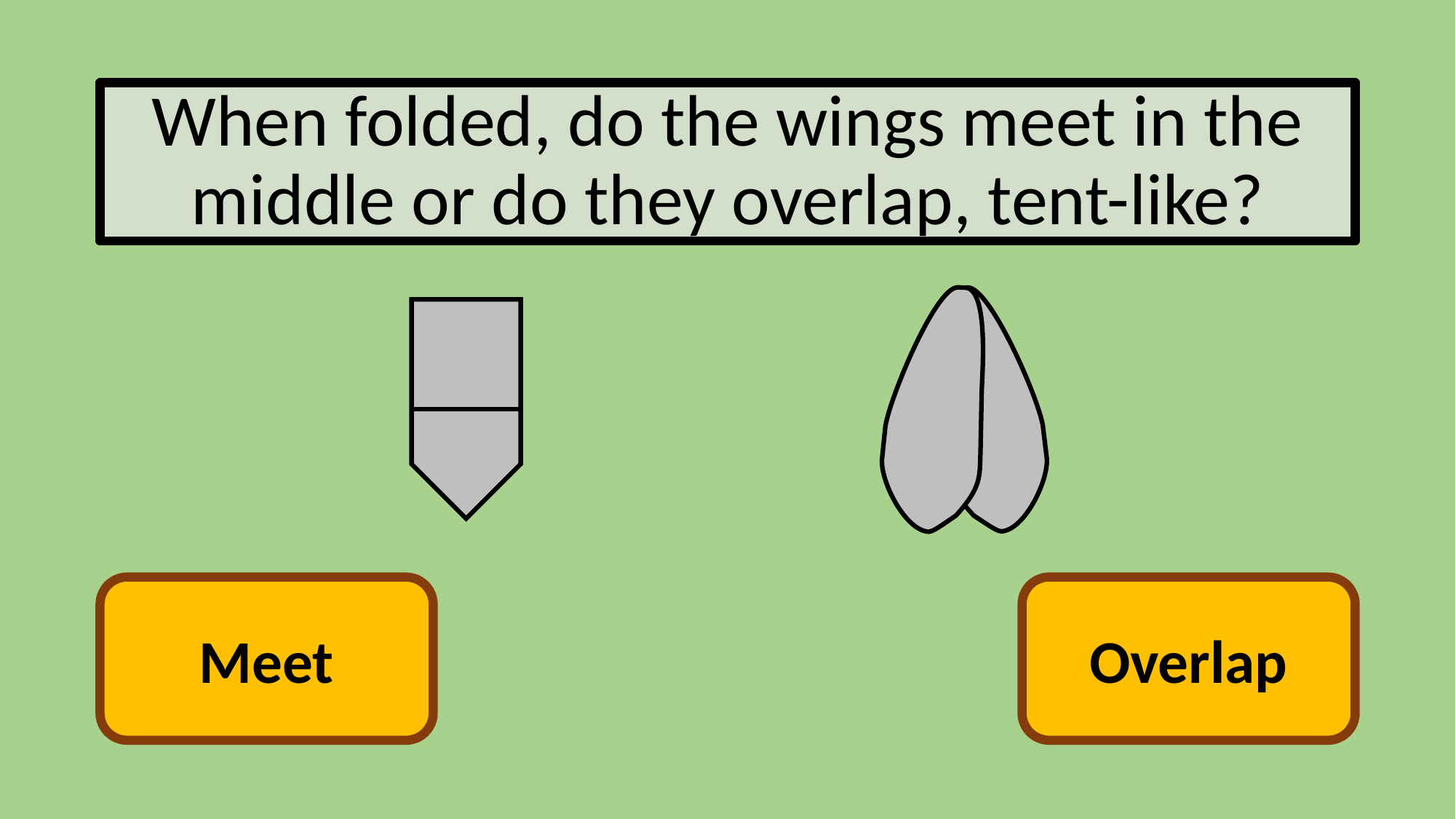

# When folded, do the wings meet in the middle or do they overlap, tent-like?

Meet
Overlap